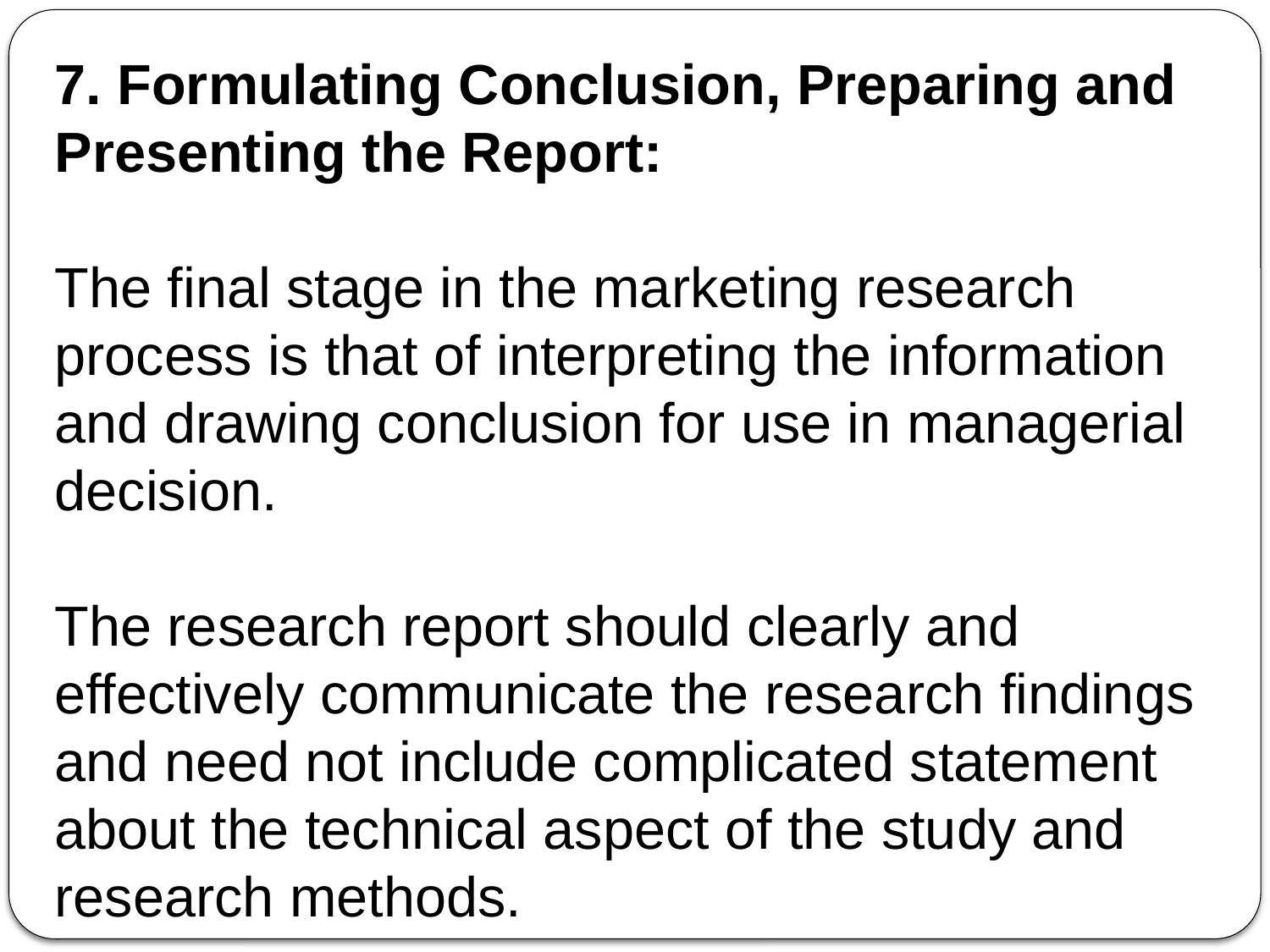

7. Formulating Conclusion, Preparing and Presenting the Report:

The final stage in the marketing research process is that of interpreting the information and drawing conclusion for use in managerial decision.

The research report should clearly and effectively communicate the research findings and need not include complicated statement about the technical aspect of the study and research methods.